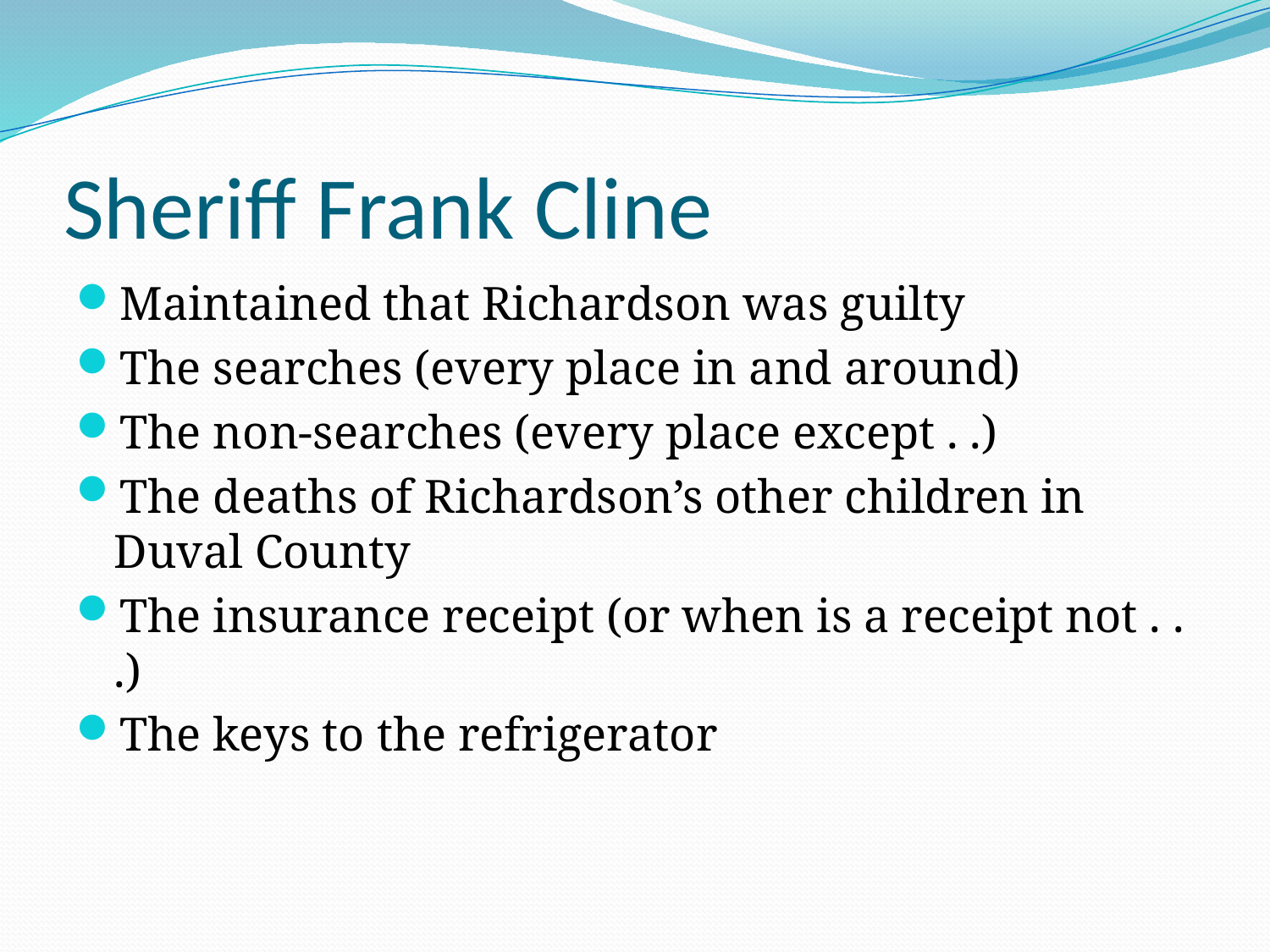

# Sheriff Frank Cline
Maintained that Richardson was guilty
The searches (every place in and around)
The non-searches (every place except . .)
The deaths of Richardson’s other children in Duval County
The insurance receipt (or when is a receipt not . . .)
The keys to the refrigerator